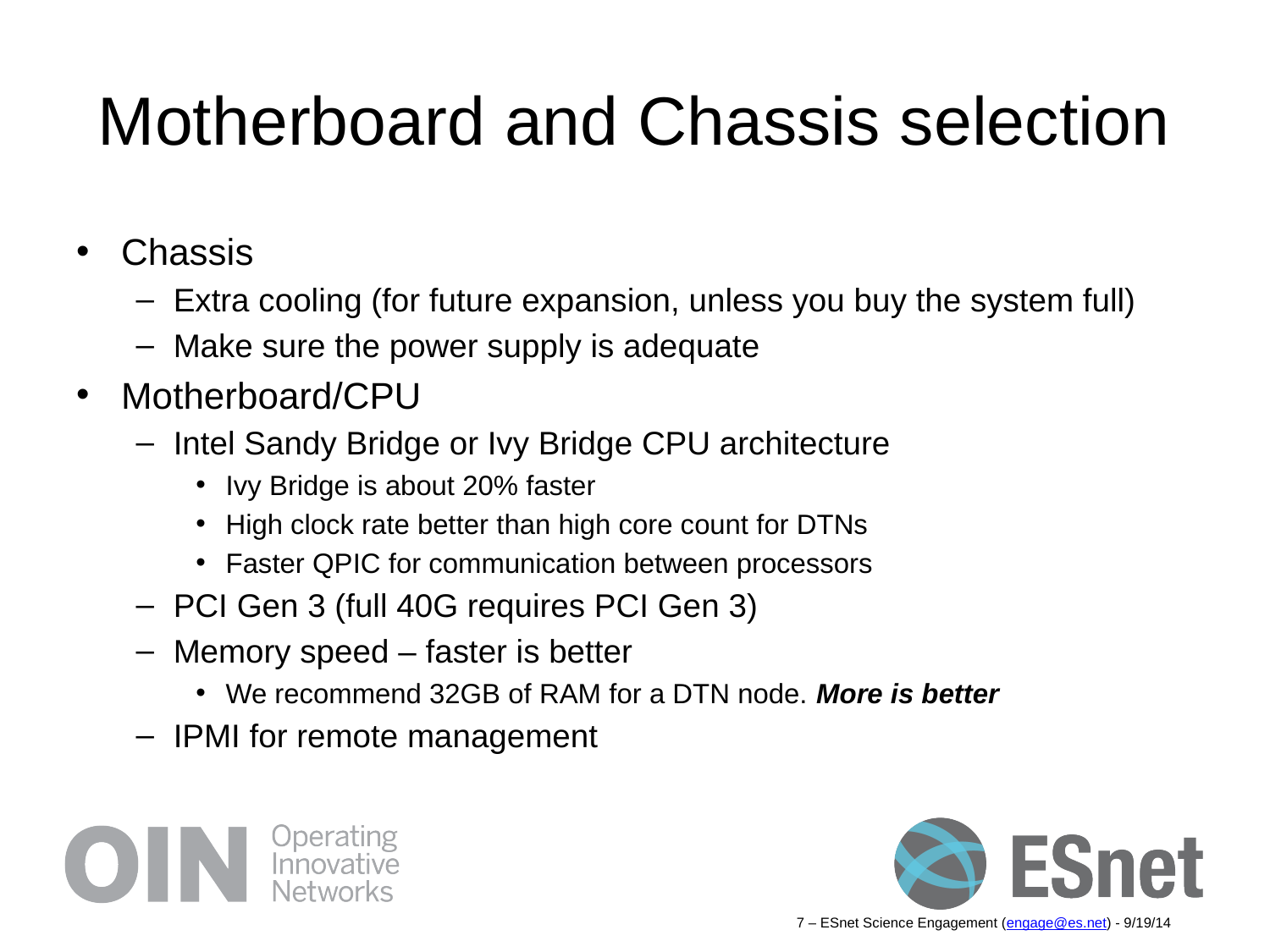

# Motherboard and Chassis selection
Chassis
Extra cooling (for future expansion, unless you buy the system full)
Make sure the power supply is adequate
Motherboard/CPU
Intel Sandy Bridge or Ivy Bridge CPU architecture
Ivy Bridge is about 20% faster
High clock rate better than high core count for DTNs
Faster QPIC for communication between processors
PCI Gen 3 (full 40G requires PCI Gen 3)
Memory speed – faster is better
We recommend 32GB of RAM for a DTN node. More is better
IPMI for remote management
7 – ESnet Science Engagement (engage@es.net) - 9/19/14